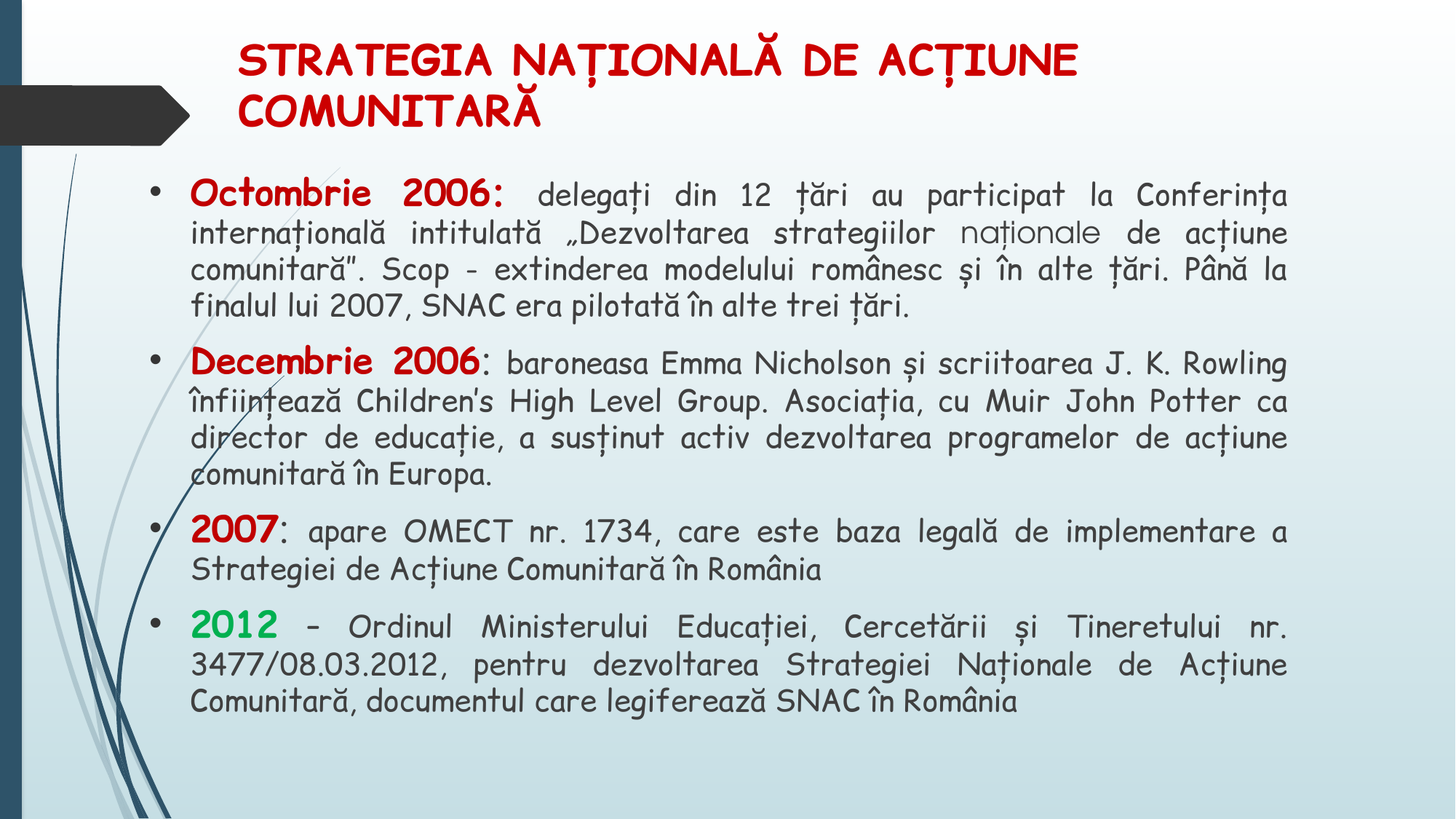

# STRATEGIA NAȚIONALĂ DE ACȚIUNE COMUNITARĂ
Octombrie 2006: delegați din 12 țări au participat la Conferința internațională intitulată „Dezvoltarea strategiilor naționale de acțiune comunitară”. Scop - extinderea modelului românesc și în alte țări. Până la finalul lui 2007, SNAC era pilotată în alte trei țări.
Decembrie 2006: baroneasa Emma Nicholson și scriitoarea J. K. Rowling înființează Children’s High Level Group. Asociația, cu Muir John Potter ca director de educație, a susținut activ dezvoltarea programelor de acțiune comunitară în Europa.
2007: apare OMECT nr. 1734, care este baza legală de implementare a Strategiei de Acțiune Comunitară în România
2012 – Ordinul Ministerului Educației, Cercetării și Tineretului nr. 3477/08.03.2012, pentru dezvoltarea Strategiei Naționale de Acțiune Comunitară, documentul care legiferează SNAC în România